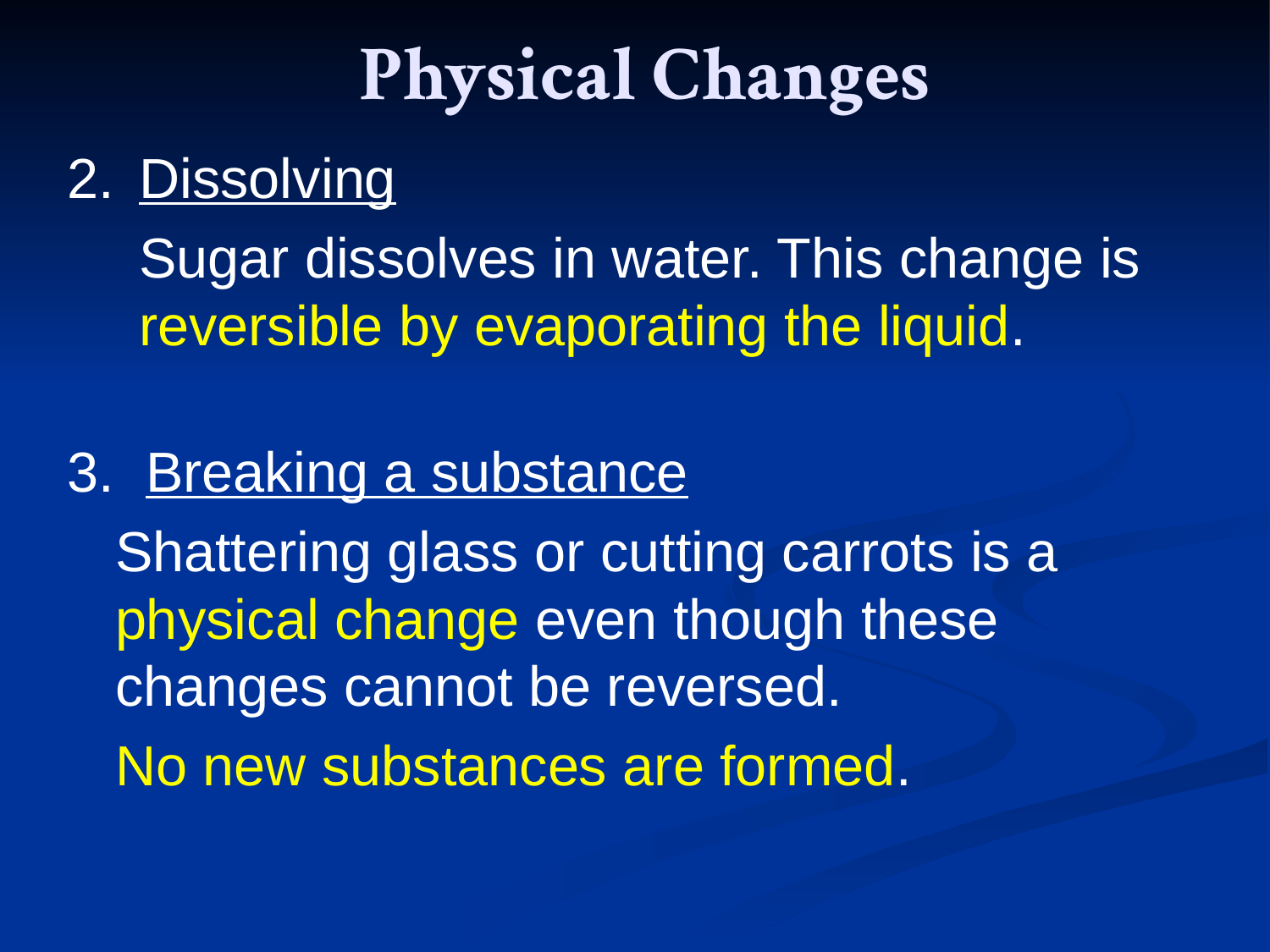

# Physical Changes
2.	Dissolving
	Sugar dissolves in water. This change is reversible by evaporating the liquid.
3.  Breaking a substance
	Shattering glass or cutting carrots is a physical change even though these changes cannot be reversed.
	No new substances are formed.